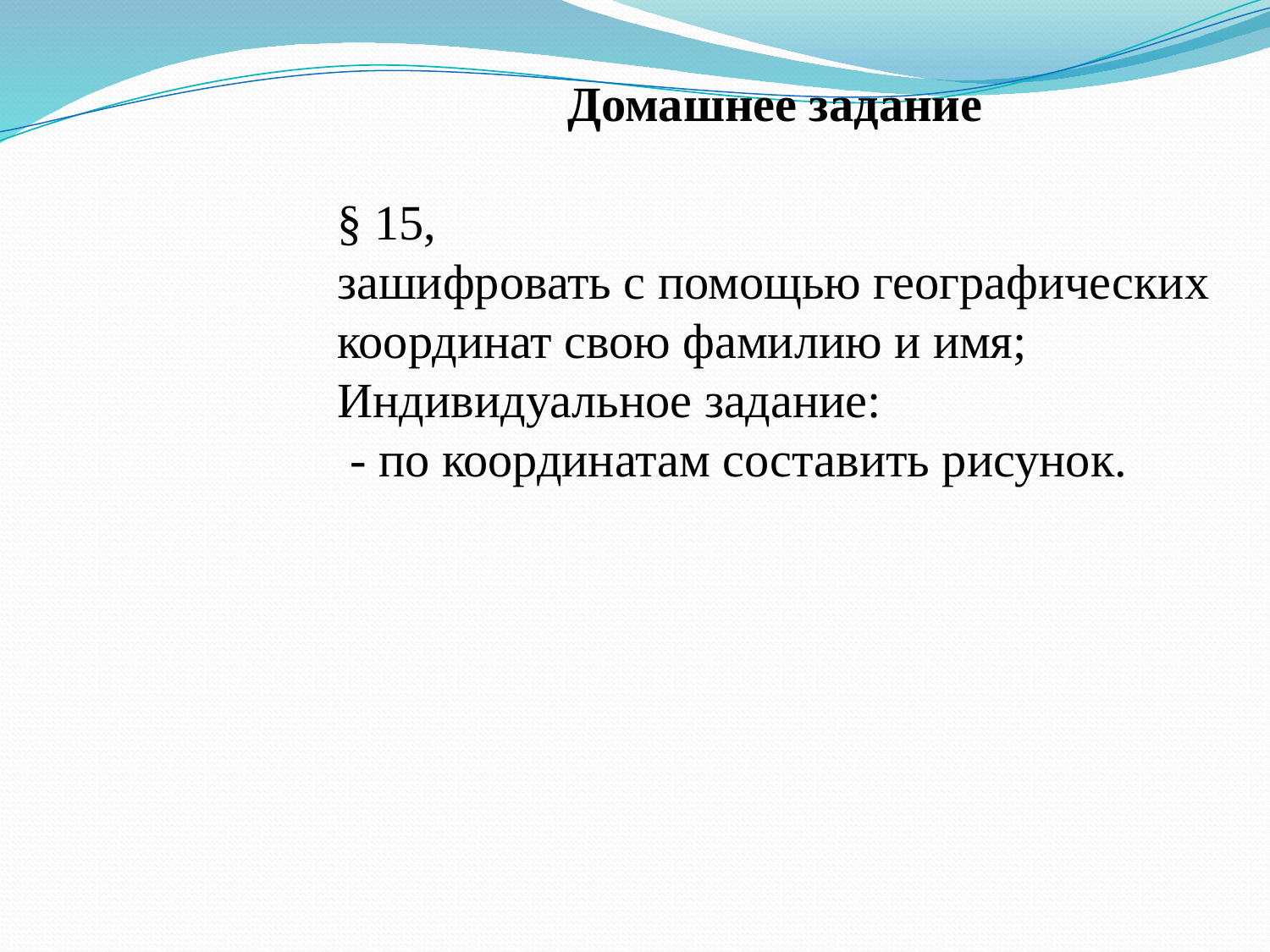

Домашнее задание

§ 15,
зашифровать с помощью географических координат свою фамилию и имя;
Индивидуальное задание:
 - по координатам составить рисунок.